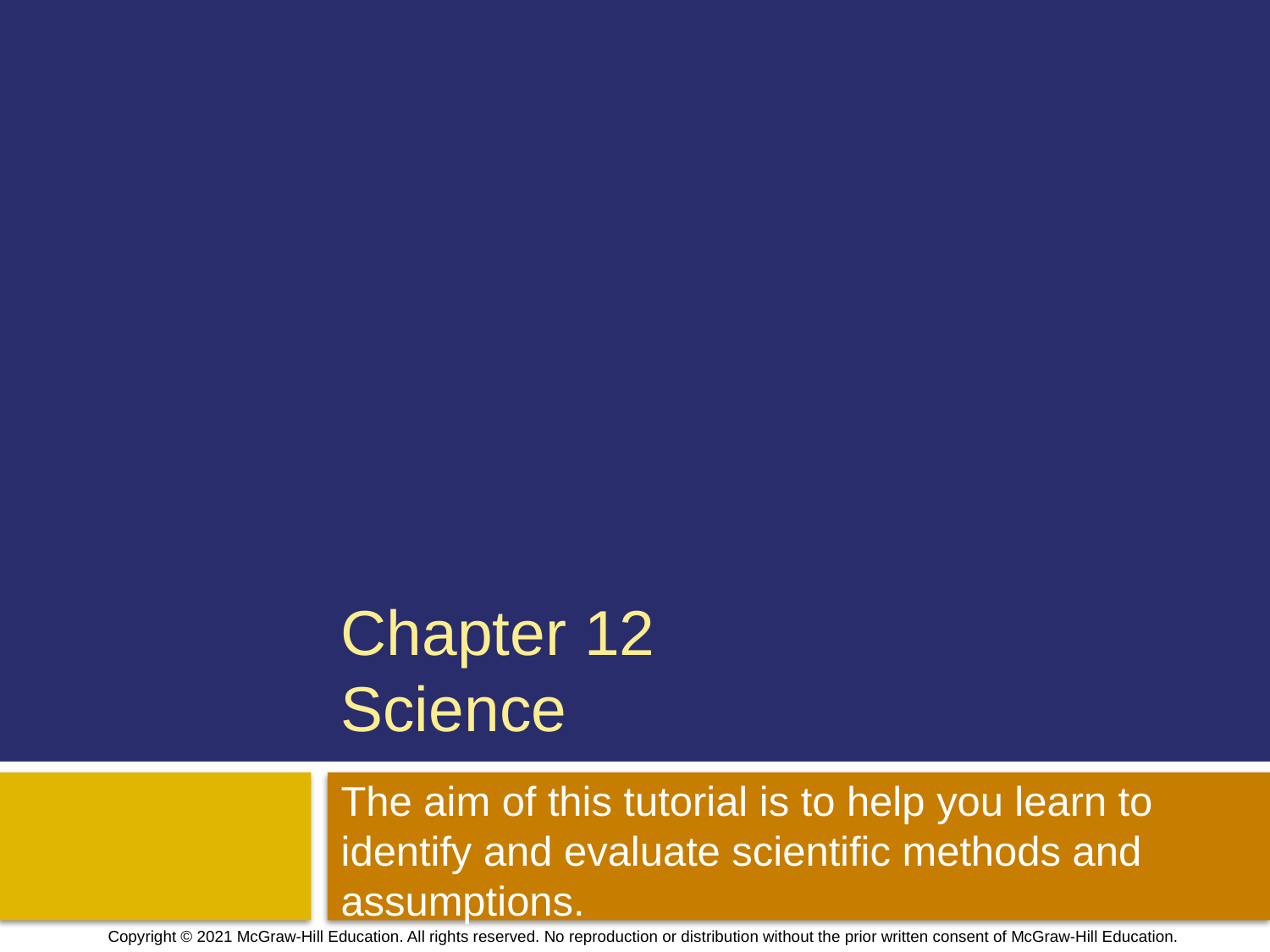

# Chapter 12 Science
The aim of this tutorial is to help you learn to identify and evaluate scientific methods and assumptions.
Copyright © 2021 McGraw-Hill Education. All rights reserved. No reproduction or distribution without the prior written consent of McGraw-Hill Education.